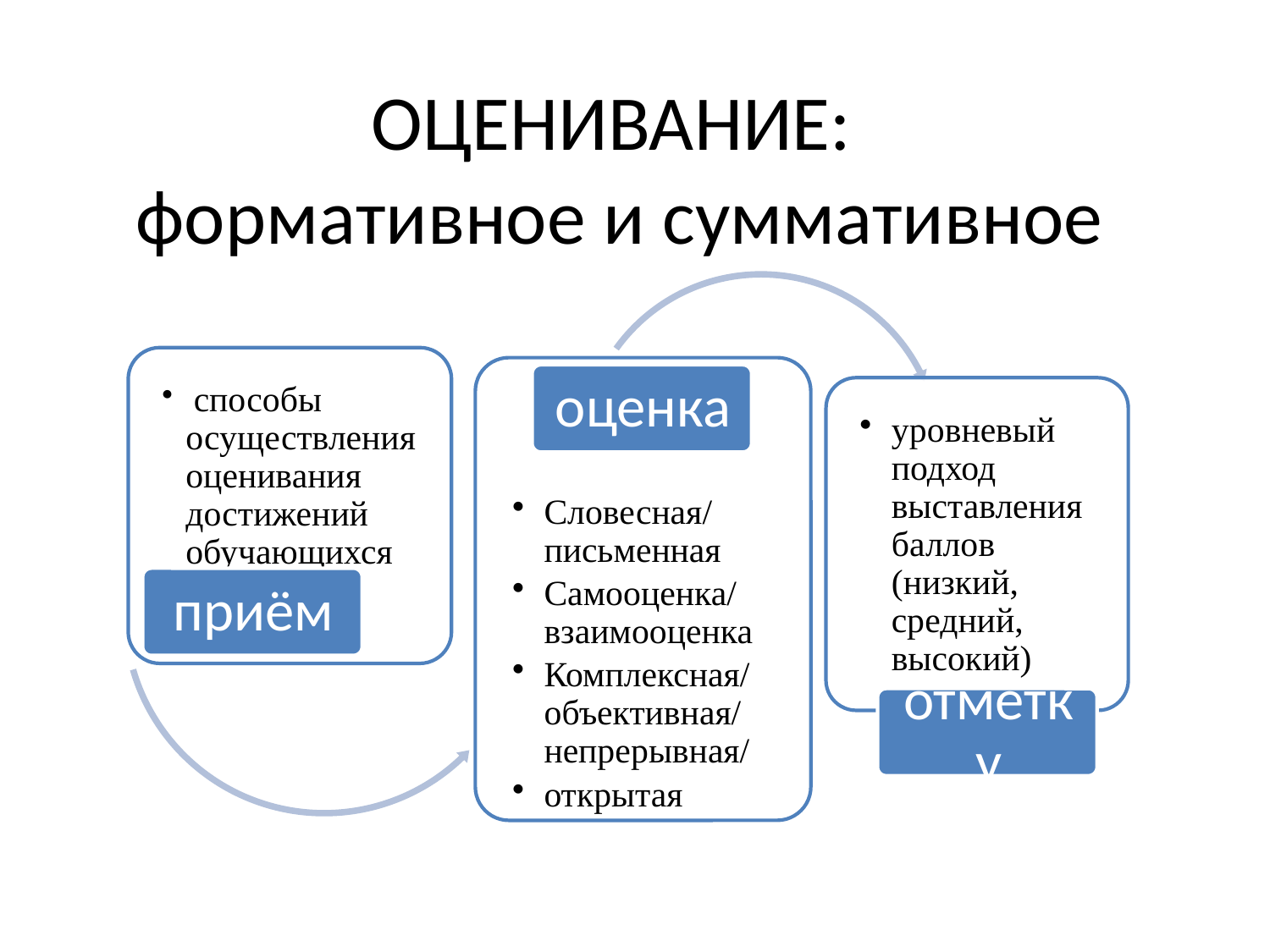

# ОЦЕНИВАНИЕ: формативное и суммативное
 способы осуществления оценивания достижений обучающихся
приём
Словесная/ письменная
Самооценка/ взаимооценка
Комплексная/ объективная/ непрерывная/
открытая

оценка
уровневый подход выставления баллов (низкий, средний, высокий)
отметку